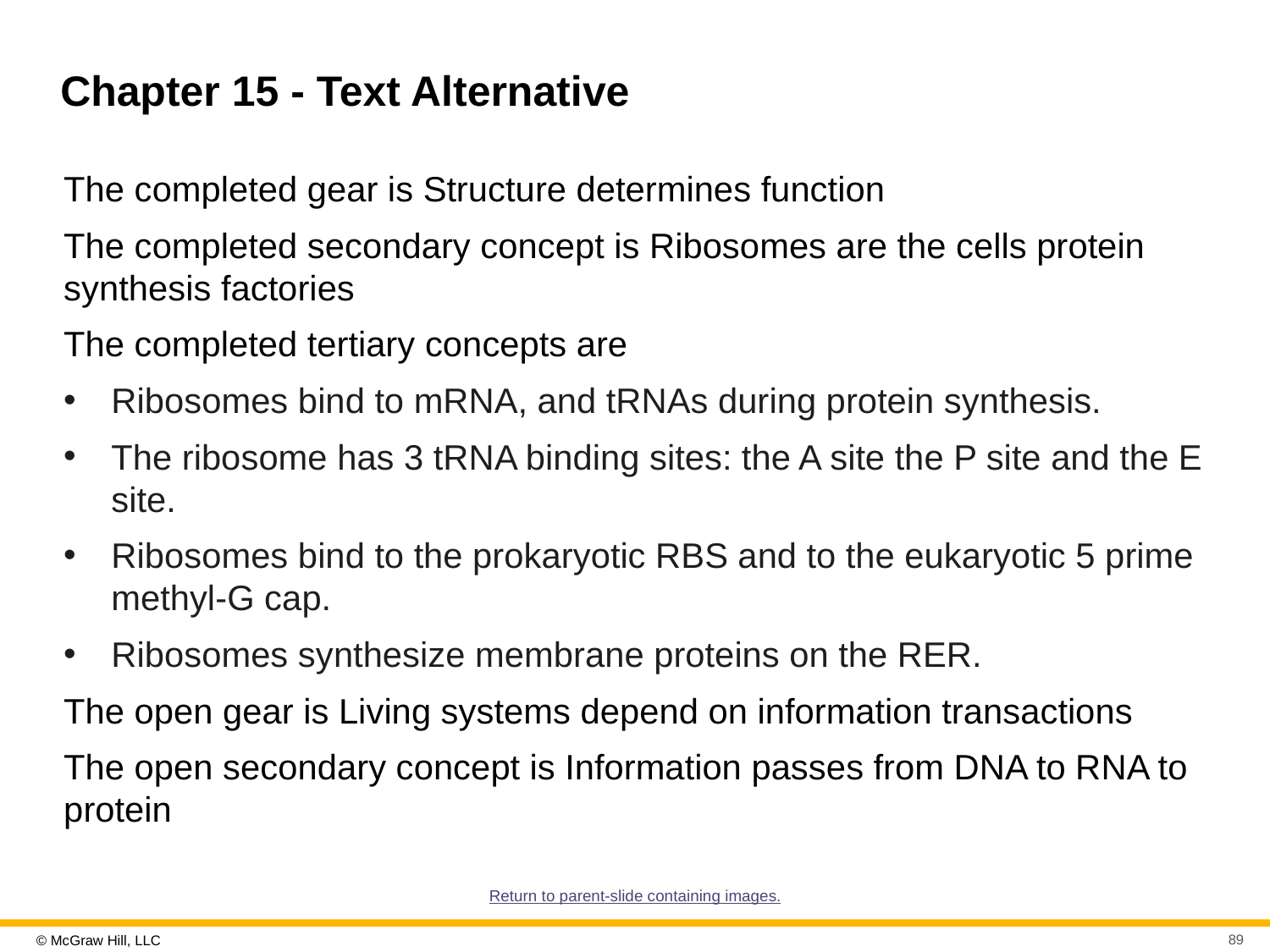

# Chapter 15 - Text Alternative
The completed gear is Structure determines function
The completed secondary concept is Ribosomes are the cells protein synthesis factories
The completed tertiary concepts are
Ribosomes bind to mRNA, and tRNAs during protein synthesis.
The ribosome has 3 tRNA binding sites: the A site the P site and the E site.
Ribosomes bind to the prokaryotic RBS and to the eukaryotic 5 prime methyl-G cap.
Ribosomes synthesize membrane proteins on the RER.
The open gear is Living systems depend on information transactions
The open secondary concept is Information passes from DNA to RNA to protein
Return to parent-slide containing images.
89